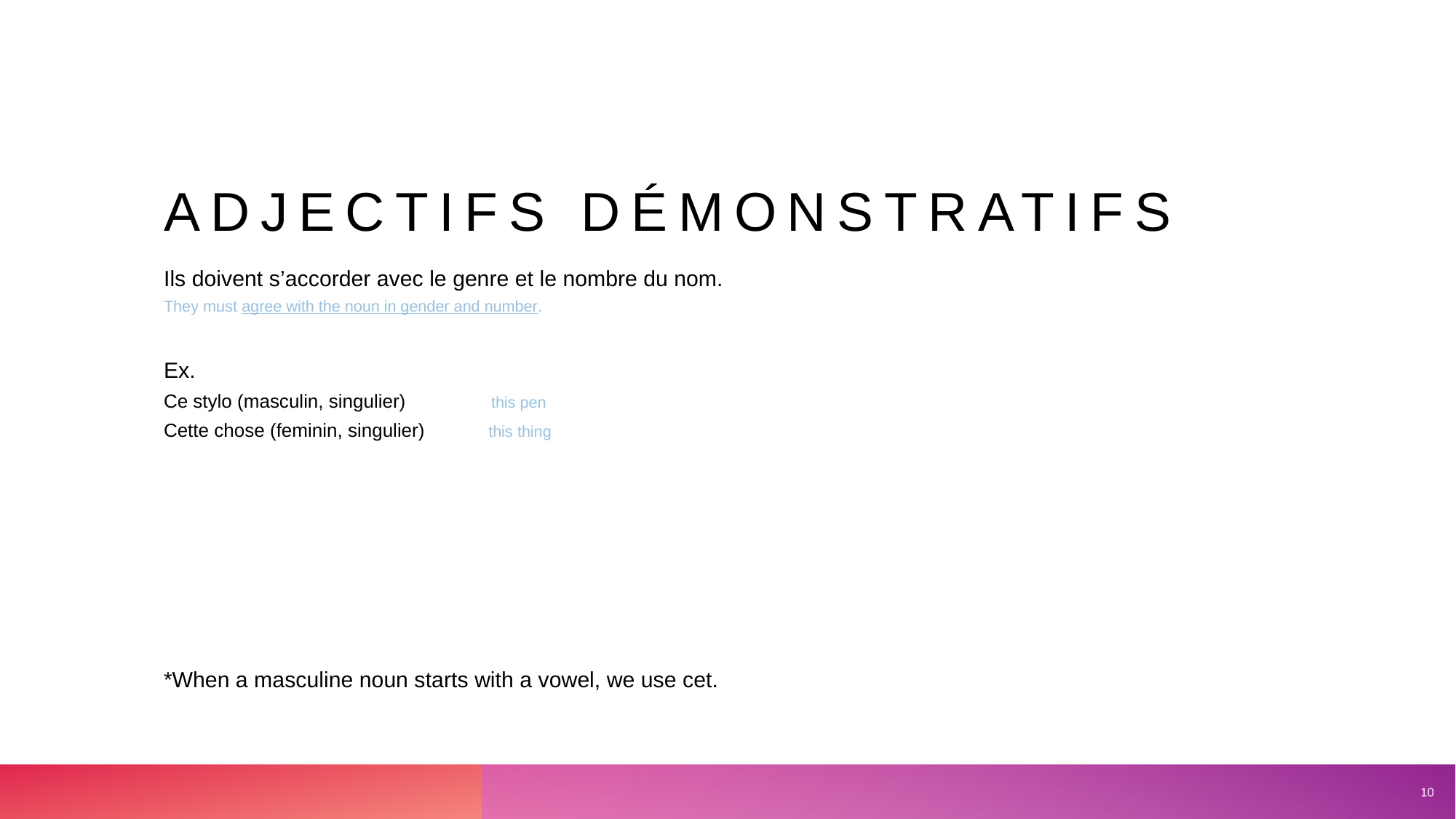

# Adjectifs démonstratifs

Ils doivent s’accorder avec le genre et le nombre du nom.
They must agree with the noun in gender and number.

Ex.
Ce stylo (masculin, singulier)                 this pen
Cette chose (feminin, singulier)            this thing

*When a masculine noun starts with a vowel, we use cet.

10